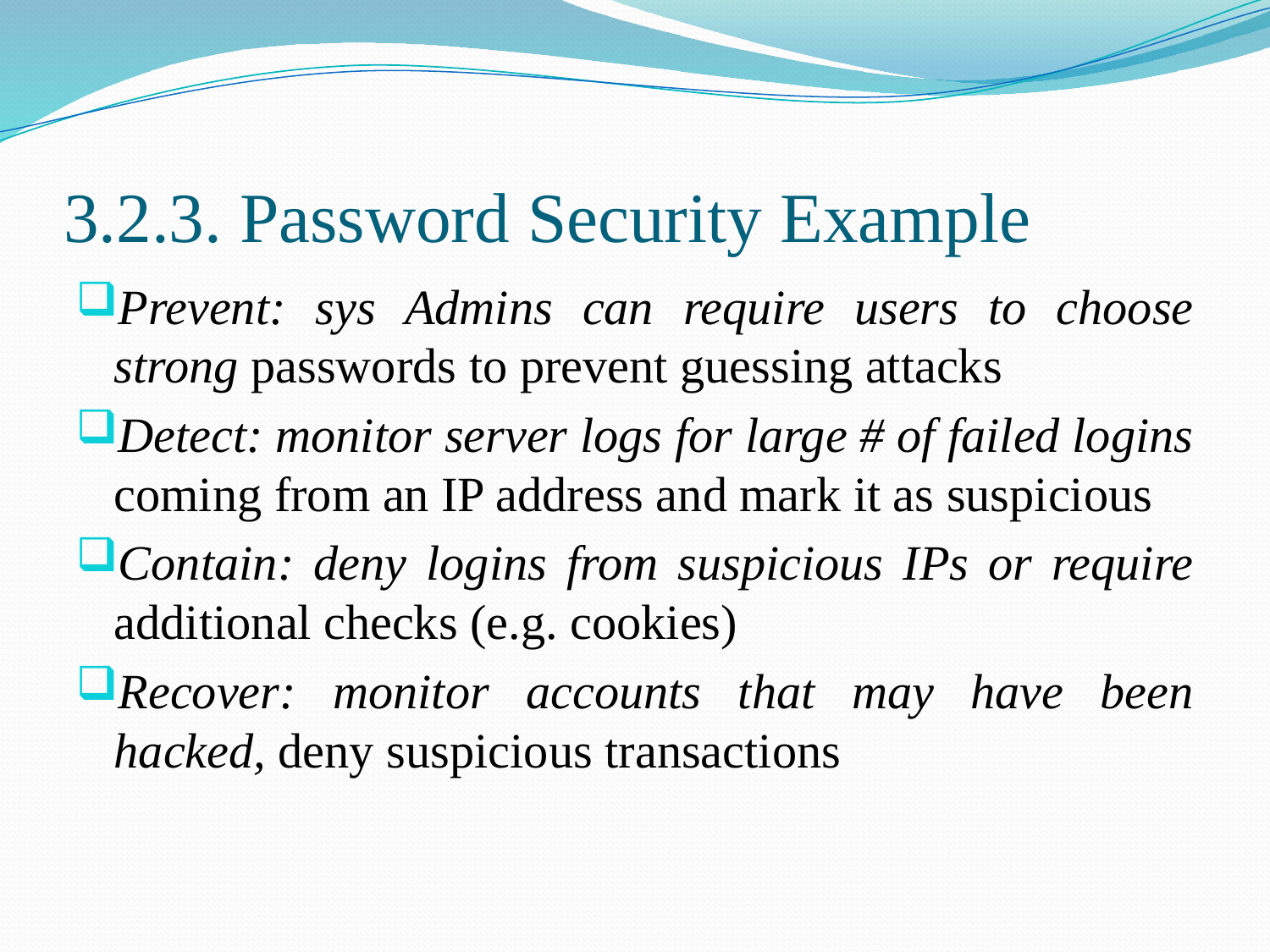

# 3.2.3. Password Security Example
Prevent: sys Admins can require users to choose strong passwords to prevent guessing attacks
Detect: monitor server logs for large # of failed logins coming from an IP address and mark it as suspicious
Contain: deny logins from suspicious IPs or require additional checks (e.g. cookies)
Recover: monitor accounts that may have been hacked, deny suspicious transactions